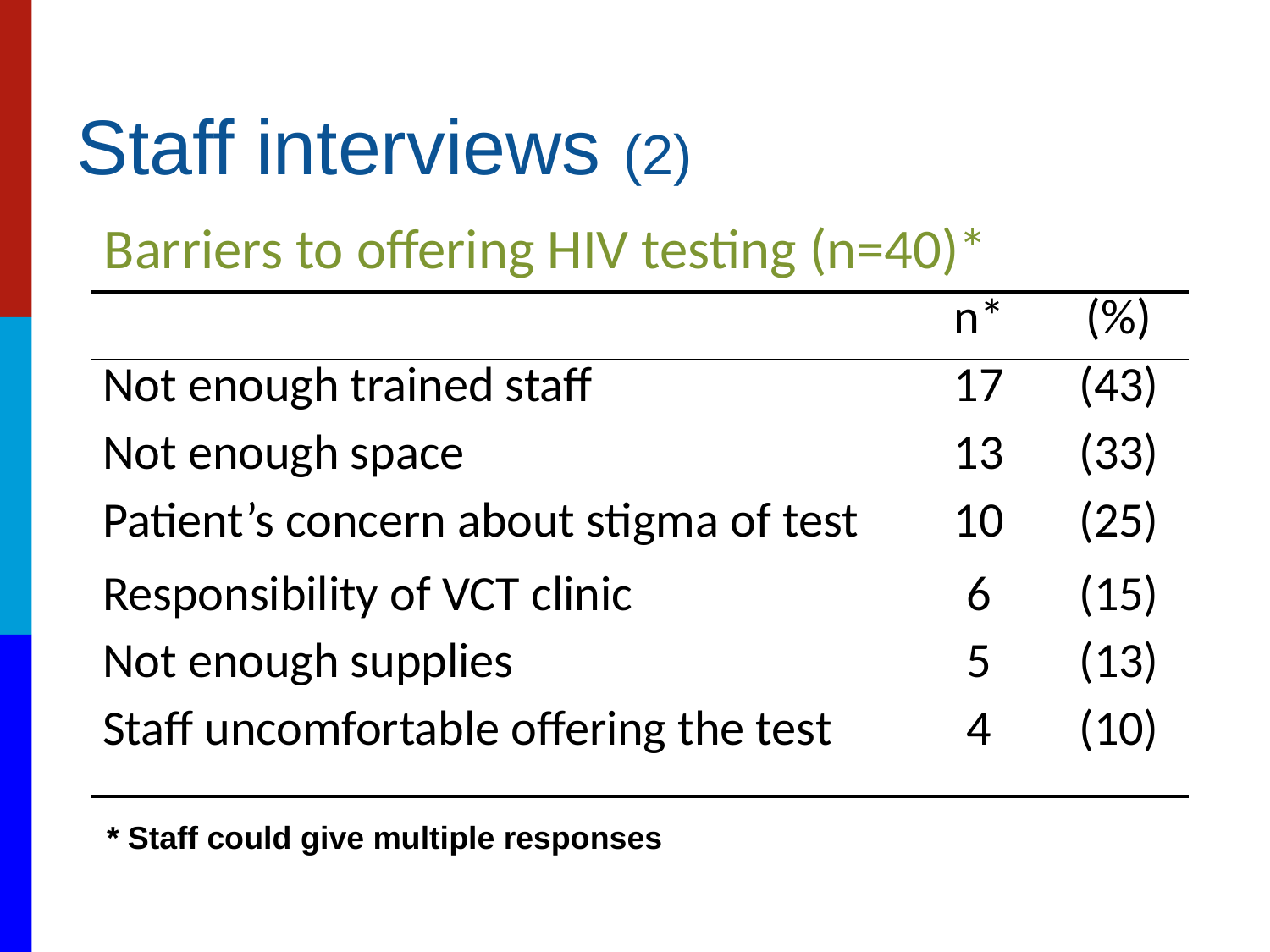

Staff interviews (2)
# Barriers to offering HIV testing (n=40)*
|  | n\* | (%) |
| --- | --- | --- |
| Not enough trained staff | 17 | (43) |
| Not enough space | 13 | (33) |
| Patient’s concern about stigma of test | 10 | (25) |
| Responsibility of VCT clinic | 6 | (15) |
| Not enough supplies | 5 | (13) |
| Staff uncomfortable offering the test | 4 | (10) |
* Staff could give multiple responses